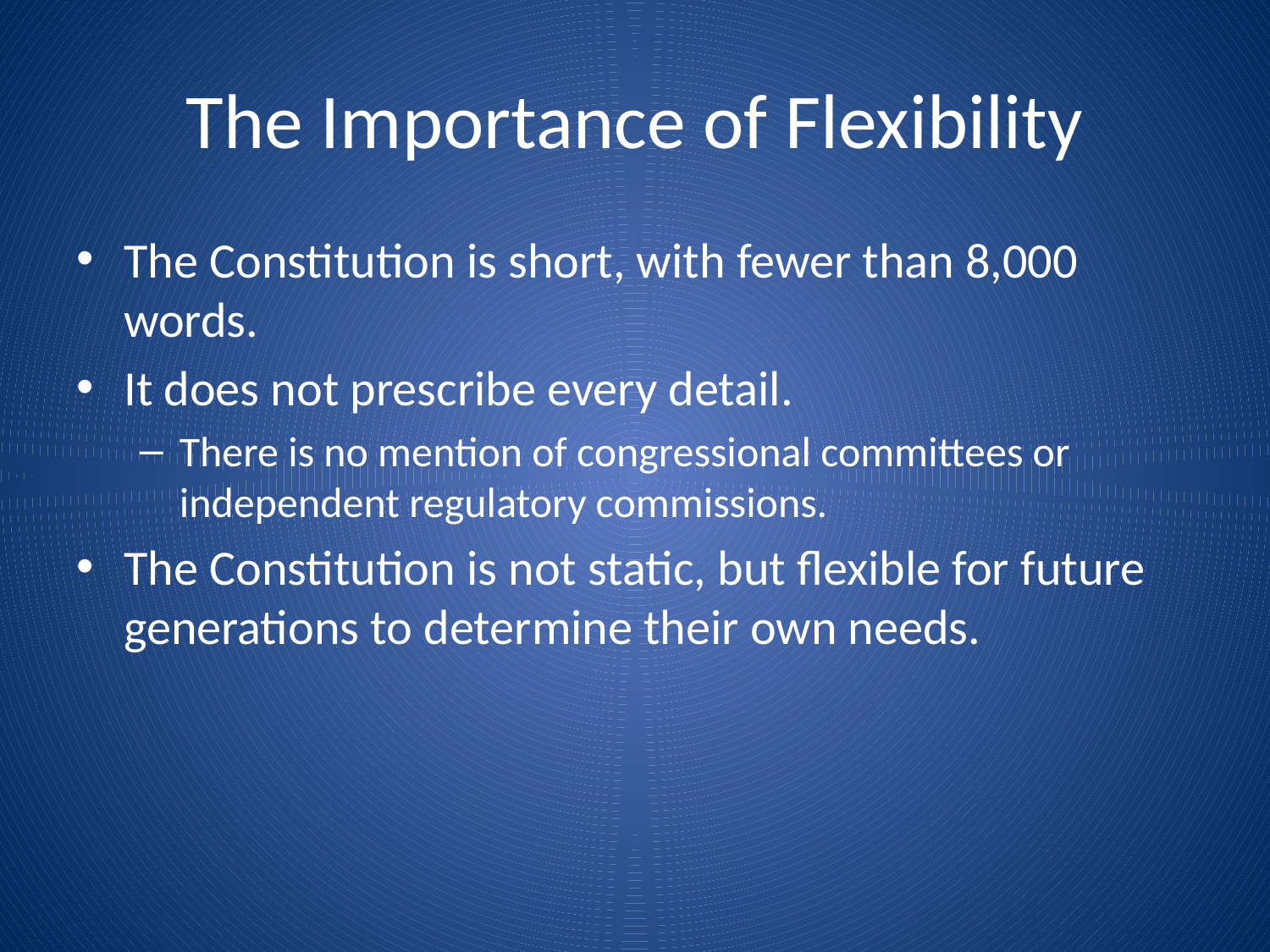

# The Importance of Flexibility
The Constitution is short, with fewer than 8,000 words.
It does not prescribe every detail.
There is no mention of congressional committees or independent regulatory commissions.
The Constitution is not static, but flexible for future generations to determine their own needs.